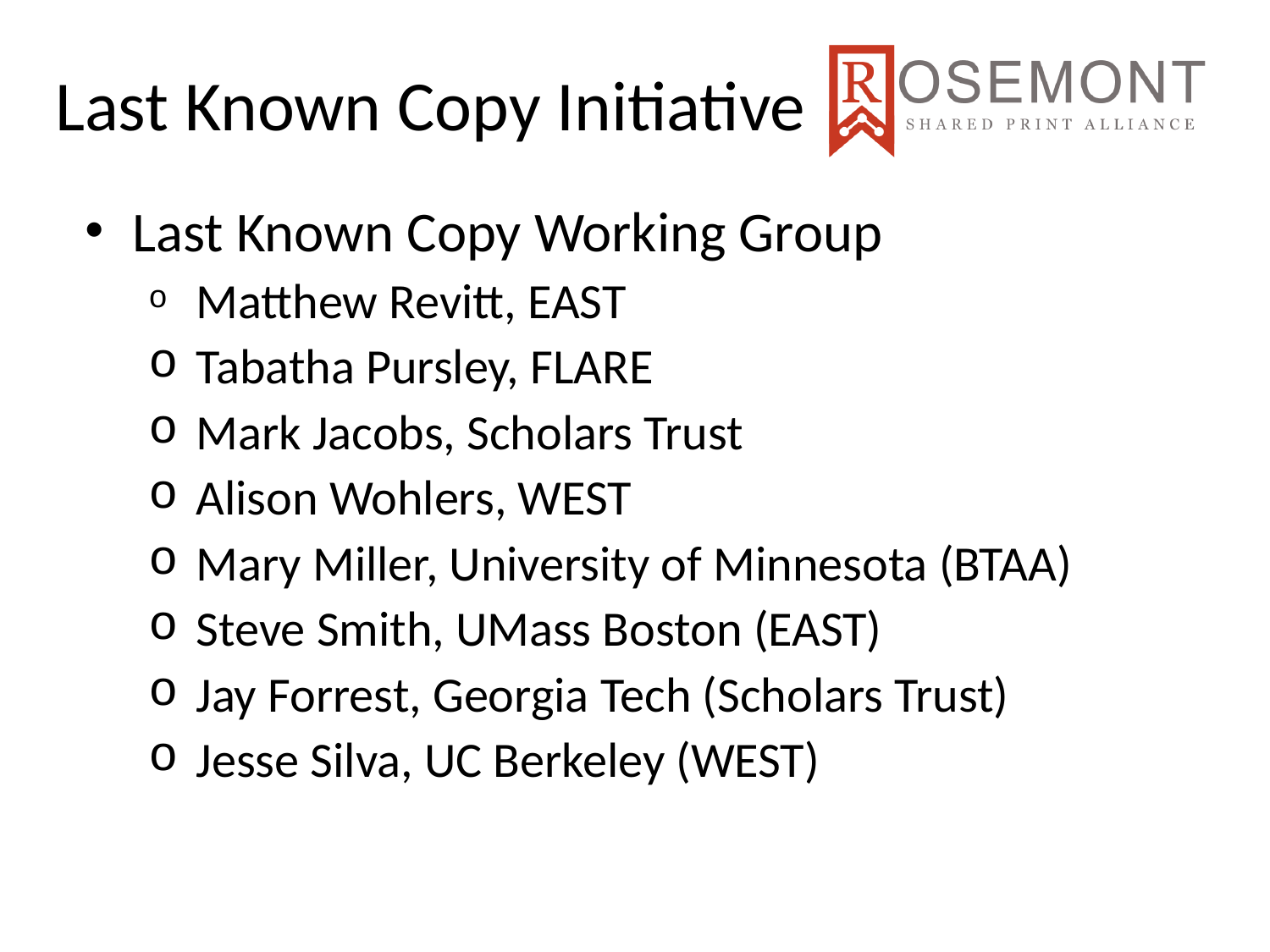

Last Known Copy Initiative
Last Known Copy Working Group
Matthew Revitt, EAST
Tabatha Pursley, FLARE
Mark Jacobs, Scholars Trust
Alison Wohlers, WEST
Mary Miller, University of Minnesota (BTAA)
Steve Smith, UMass Boston (EAST)
Jay Forrest, Georgia Tech (Scholars Trust)
Jesse Silva, UC Berkeley (WEST)